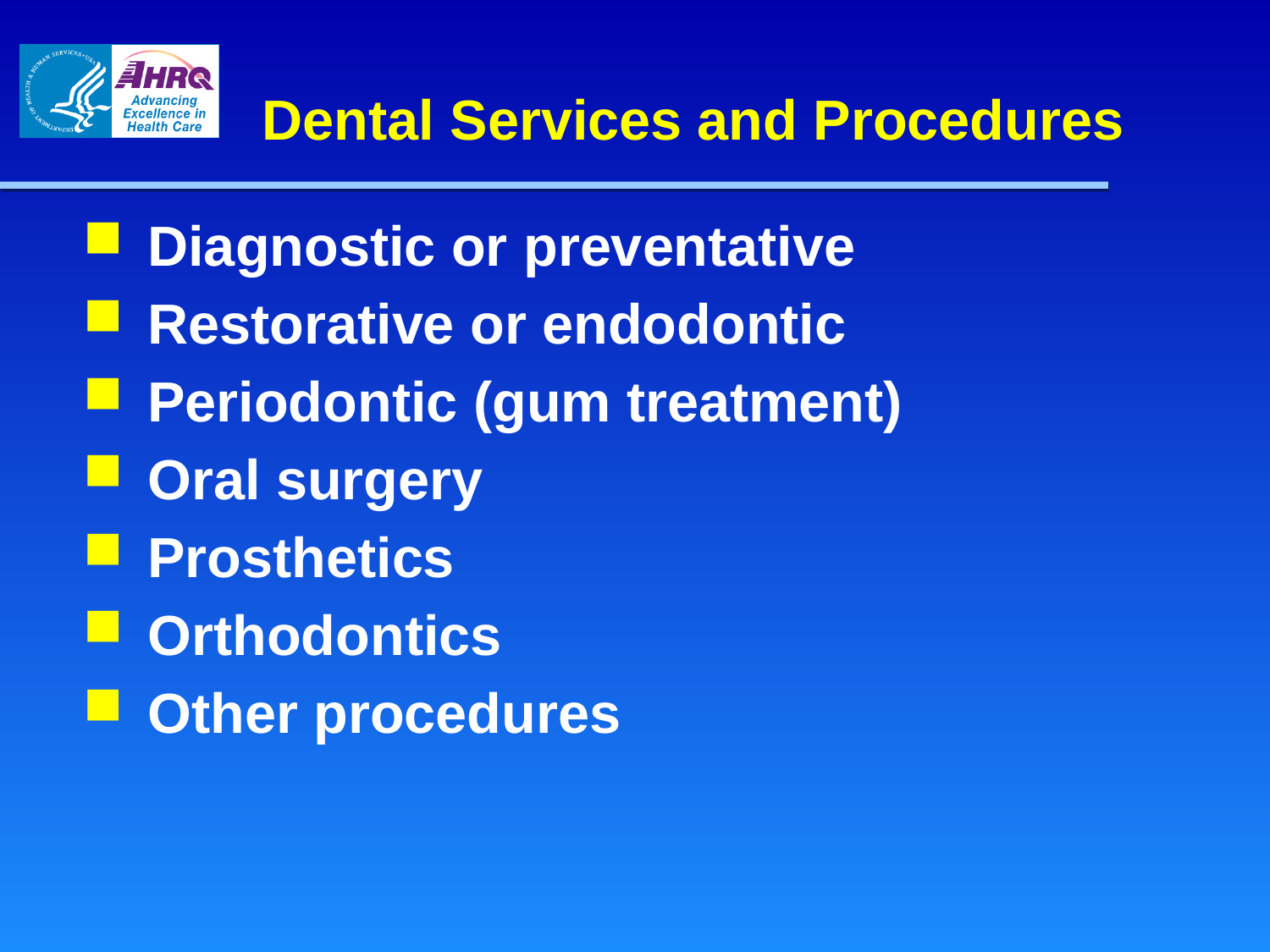

# Dental Services and Procedures
Diagnostic or preventative
Restorative or endodontic
Periodontic (gum treatment)
Oral surgery
Prosthetics
Orthodontics
Other procedures